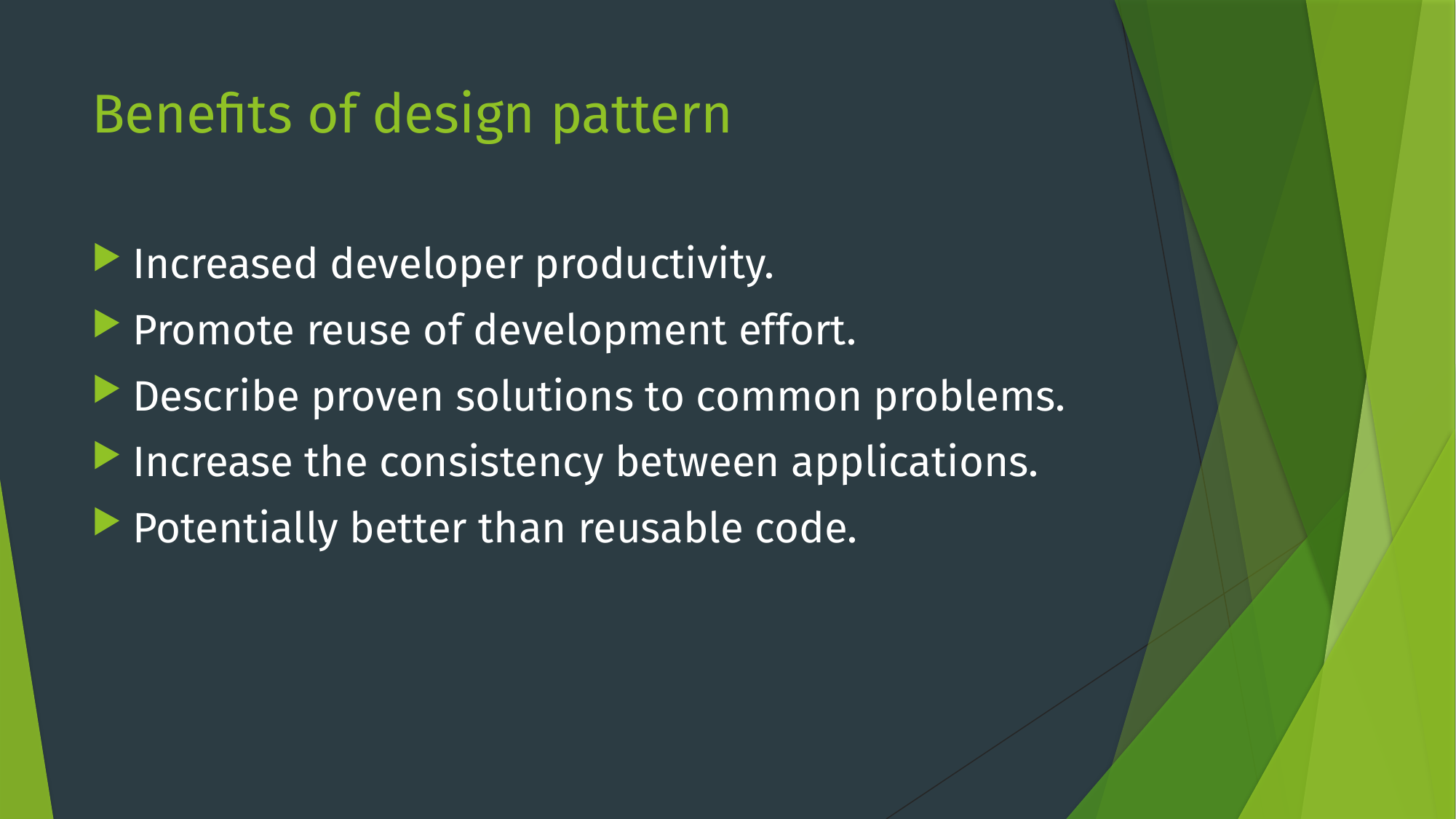

# Benefits of design pattern
Increased developer productivity.
Promote reuse of development effort.
Describe proven solutions to common problems.
Increase the consistency between applications.
Potentially better than reusable code.